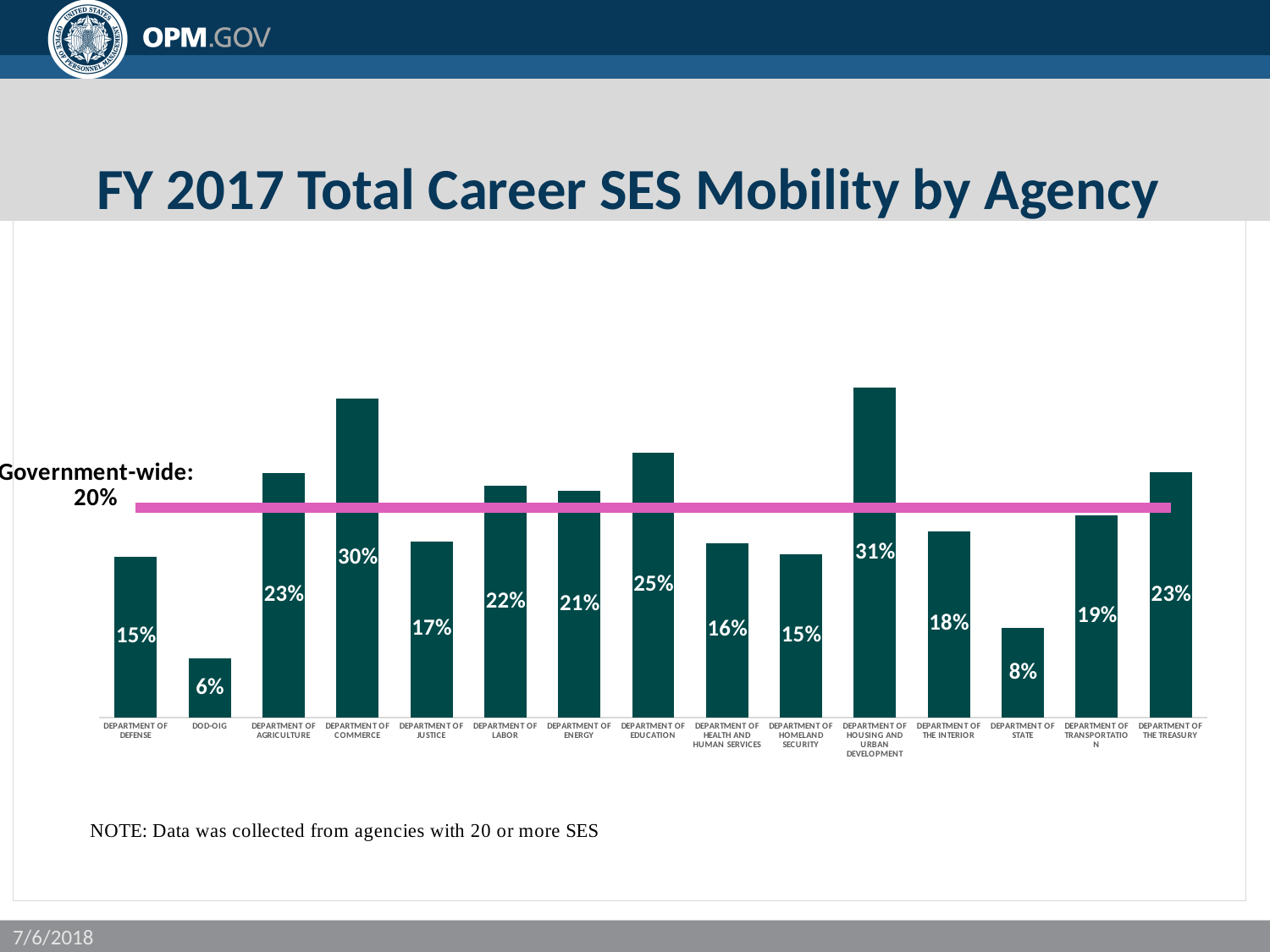

# FY 2017 Total Career SES Mobility by Agency

### Chart

| Category |  | Govt. Wide |
|---|---|---|
| DEPARTMENT OF DEFENSE | 0.15146147032772364 | 0.198 |
| DOD-OIG | 0.05555555555555555 | 0.198 |
| DEPARTMENT OF AGRICULTURE | 0.23026315789473684 | 0.198 |
| DEPARTMENT OF COMMERCE | 0.300531914893617 | 0.198 |
| DEPARTMENT OF JUSTICE | 0.1662269129287599 | 0.198 |
| DEPARTMENT OF LABOR | 0.21818181818181817 | 0.198 |
| DEPARTMENT OF ENERGY | 0.21393034825870647 | 0.198 |
| DEPARTMENT OF EDUCATION | 0.25 | 0.198 |
| DEPARTMENT OF HEALTH AND HUMAN SERVICES | 0.16449086161879894 | 0.198 |
| DEPARTMENT OF HOMELAND SECURITY | 0.15411558669001751 | 0.198 |
| DEPARTMENT OF HOUSING AND URBAN DEVELOPMENT | 0.3108108108108108 | 0.198 |
| DEPARTMENT OF THE INTERIOR | 0.17578125 | 0.198 |
| DEPARTMENT OF STATE | 0.08441558441558442 | 0.198 |
| DEPARTMENT OF TRANSPORTATION | 0.19101123595505617 | 0.198 |
| DEPARTMENT OF THE TREASURY | 0.23127753303964757 | 0.198 |
7/6/2018
6